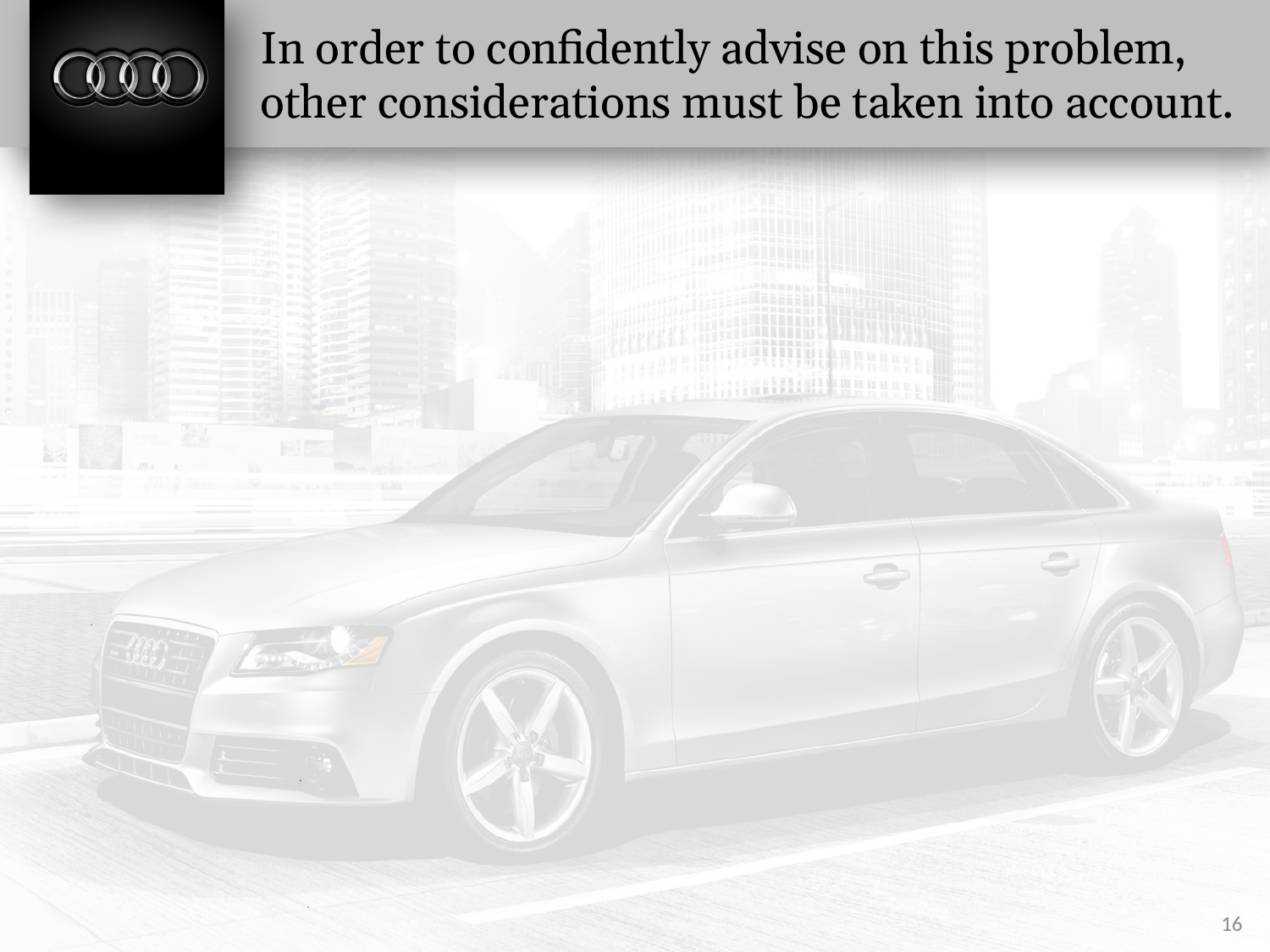

# In order to confidently advise on this problem, other considerations must be taken into account.
Cost of Capital
16